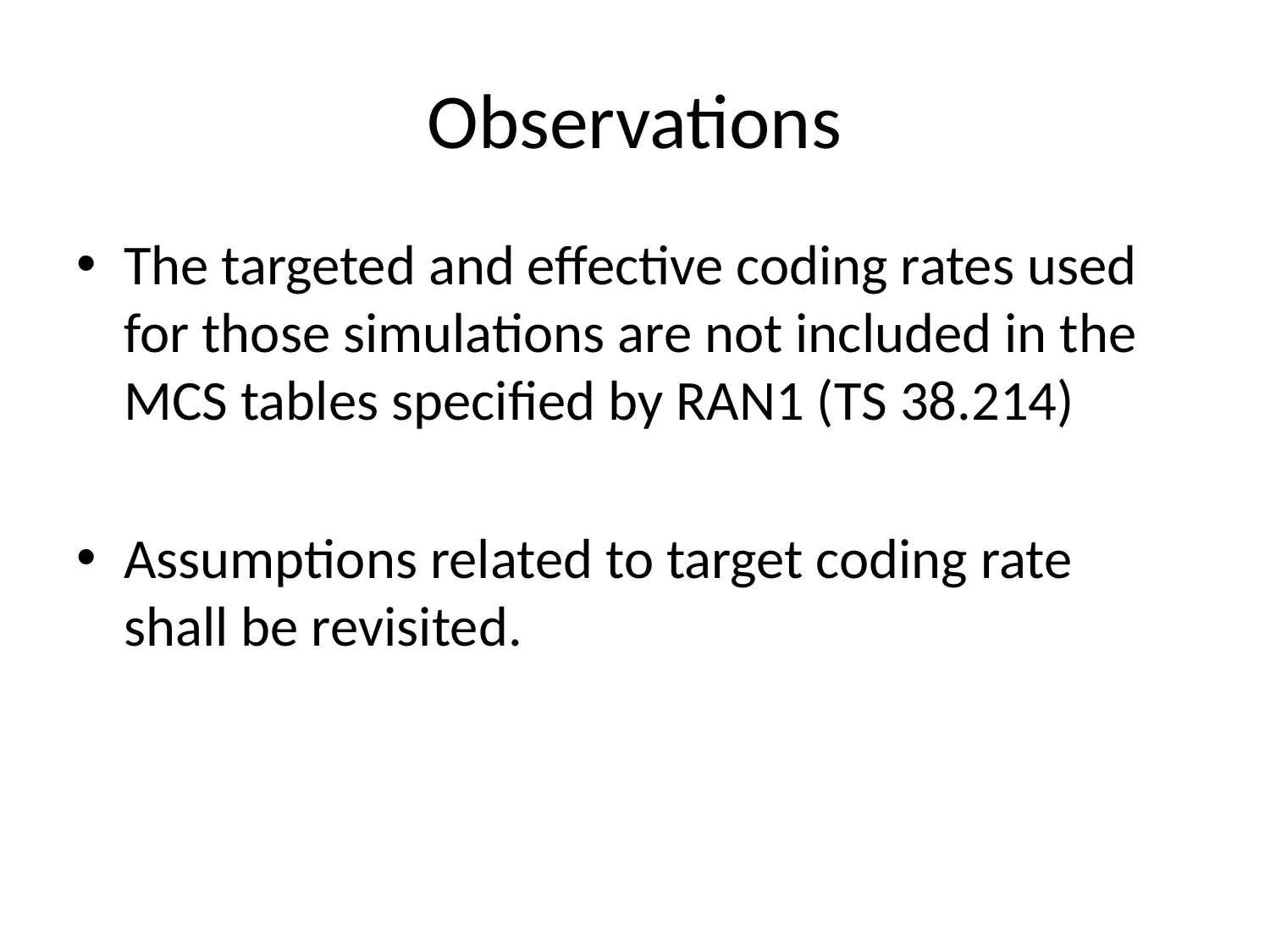

# Observations
The targeted and effective coding rates used for those simulations are not included in the MCS tables specified by RAN1 (TS 38.214)

Assumptions related to target coding rate  shall be revisited.